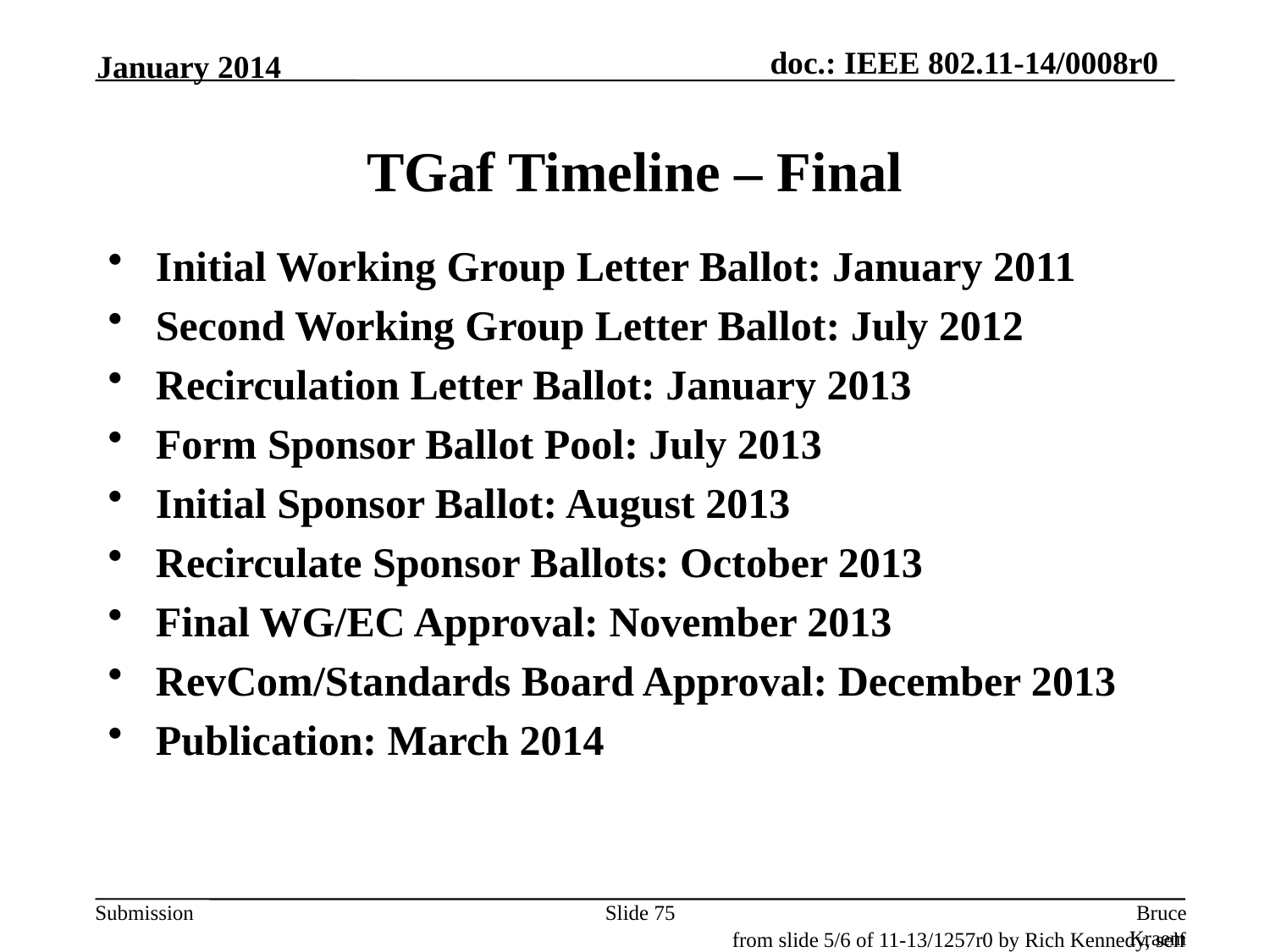

January 2014
# TGaf Timeline – Final
Initial Working Group Letter Ballot: January 2011
Second Working Group Letter Ballot: July 2012
Recirculation Letter Ballot: January 2013
Form Sponsor Ballot Pool: July 2013
Initial Sponsor Ballot: August 2013
Recirculate Sponsor Ballots: October 2013
Final WG/EC Approval: November 2013
RevCom/Standards Board Approval: December 2013
Publication: March 2014
Slide 75
Bruce Kraemer, Marvell
from slide 5/6 of 11-13/1257r0 by Rich Kennedy, self